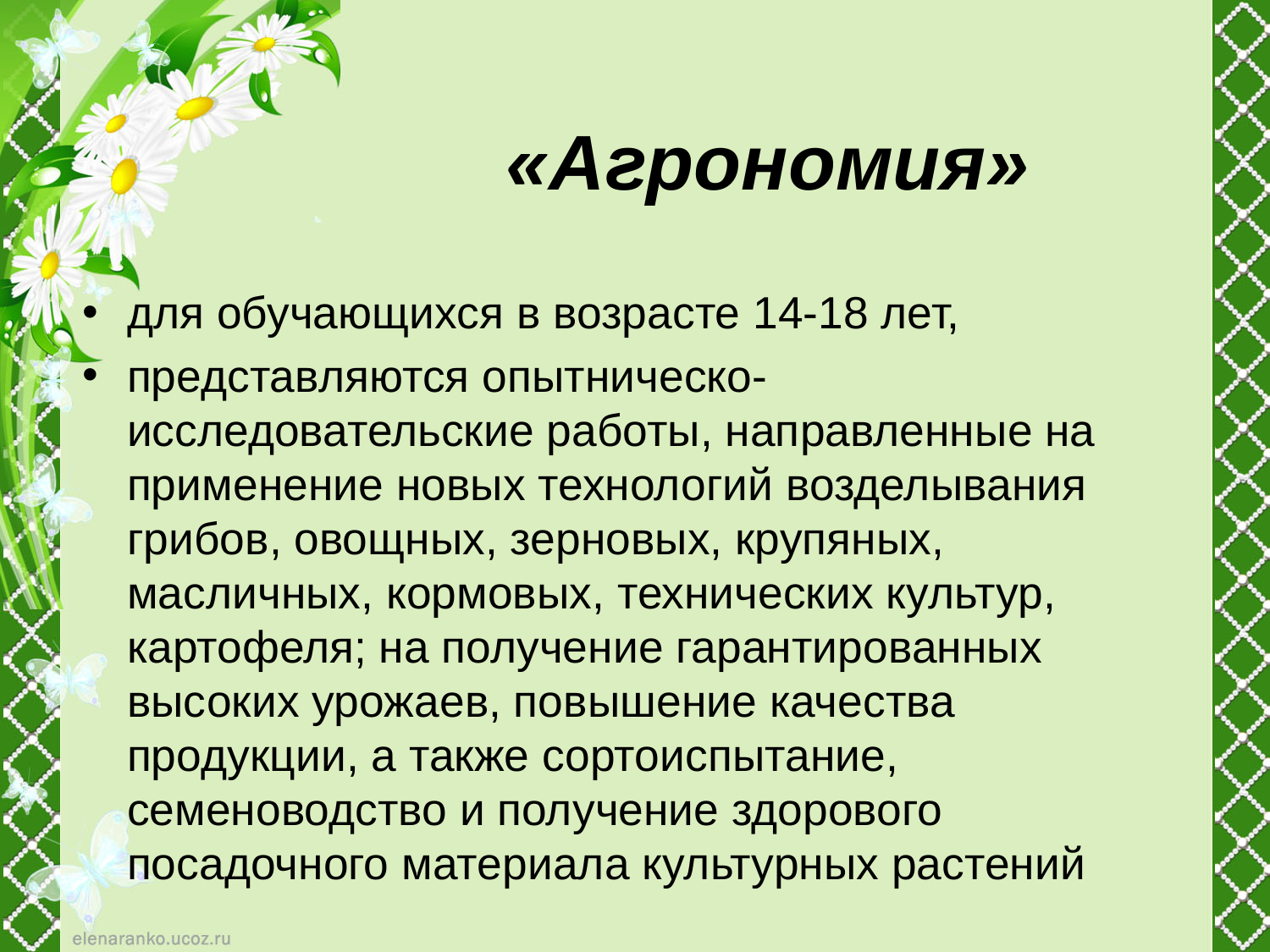

# «Агрономия»
для обучающихся в возрасте 14-18 лет,
представляются опытническо-исследовательские работы, направленные на применение новых технологий возделывания грибов, овощных, зерновых, крупяных, масличных, кормовых, технических культур, картофеля; на получение гарантированных высоких урожаев, повышение качества продукции, а также сортоиспытание, семеноводство и получение здорового посадочного материала культурных растений